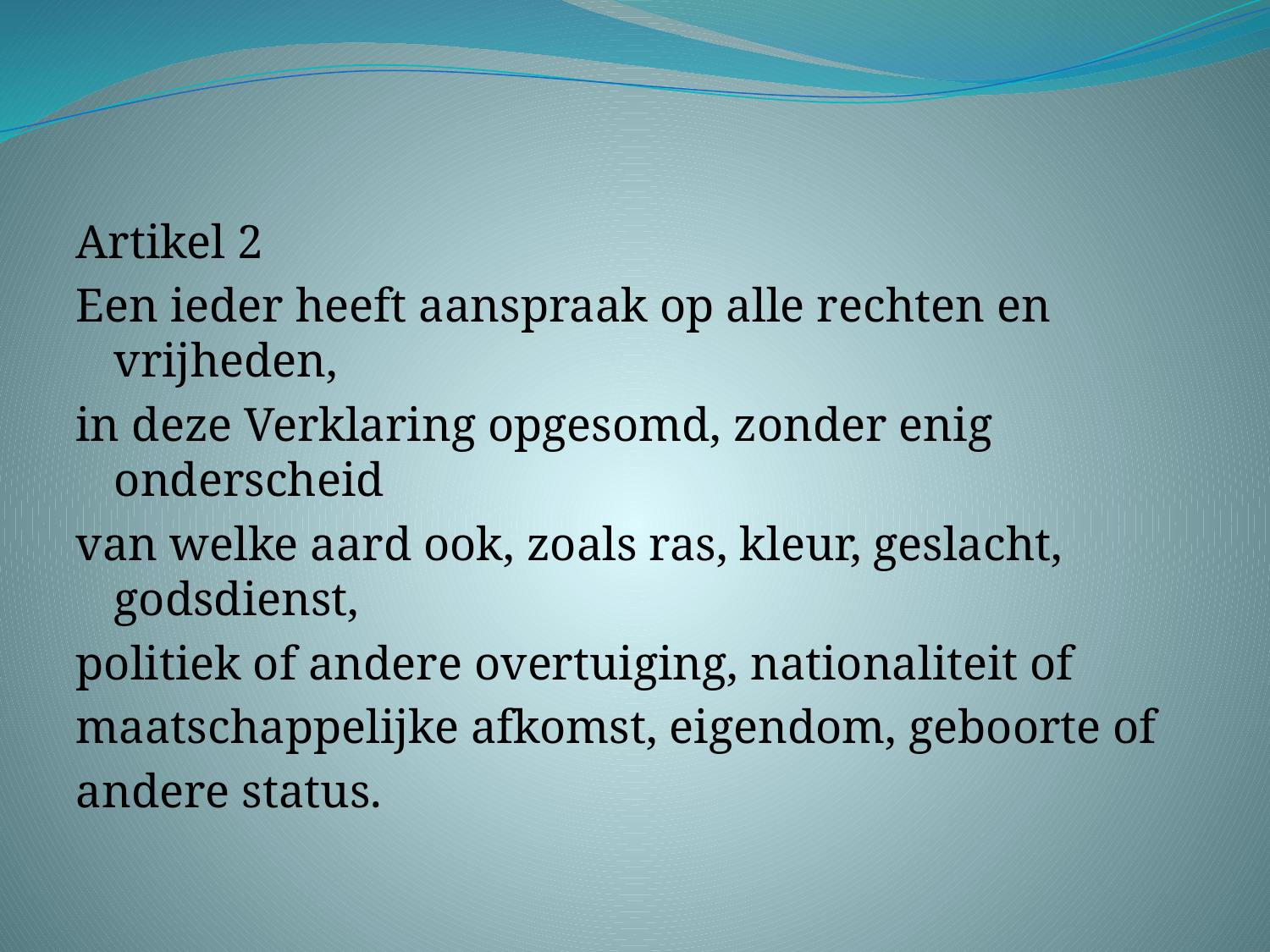

Artikel 2
Een ieder heeft aanspraak op alle rechten en vrijheden,
in deze Verklaring opgesomd, zonder enig onderscheid
van welke aard ook, zoals ras, kleur, geslacht, godsdienst,
politiek of andere overtuiging, nationaliteit of
maatschappelijke afkomst, eigendom, geboorte of
andere status.